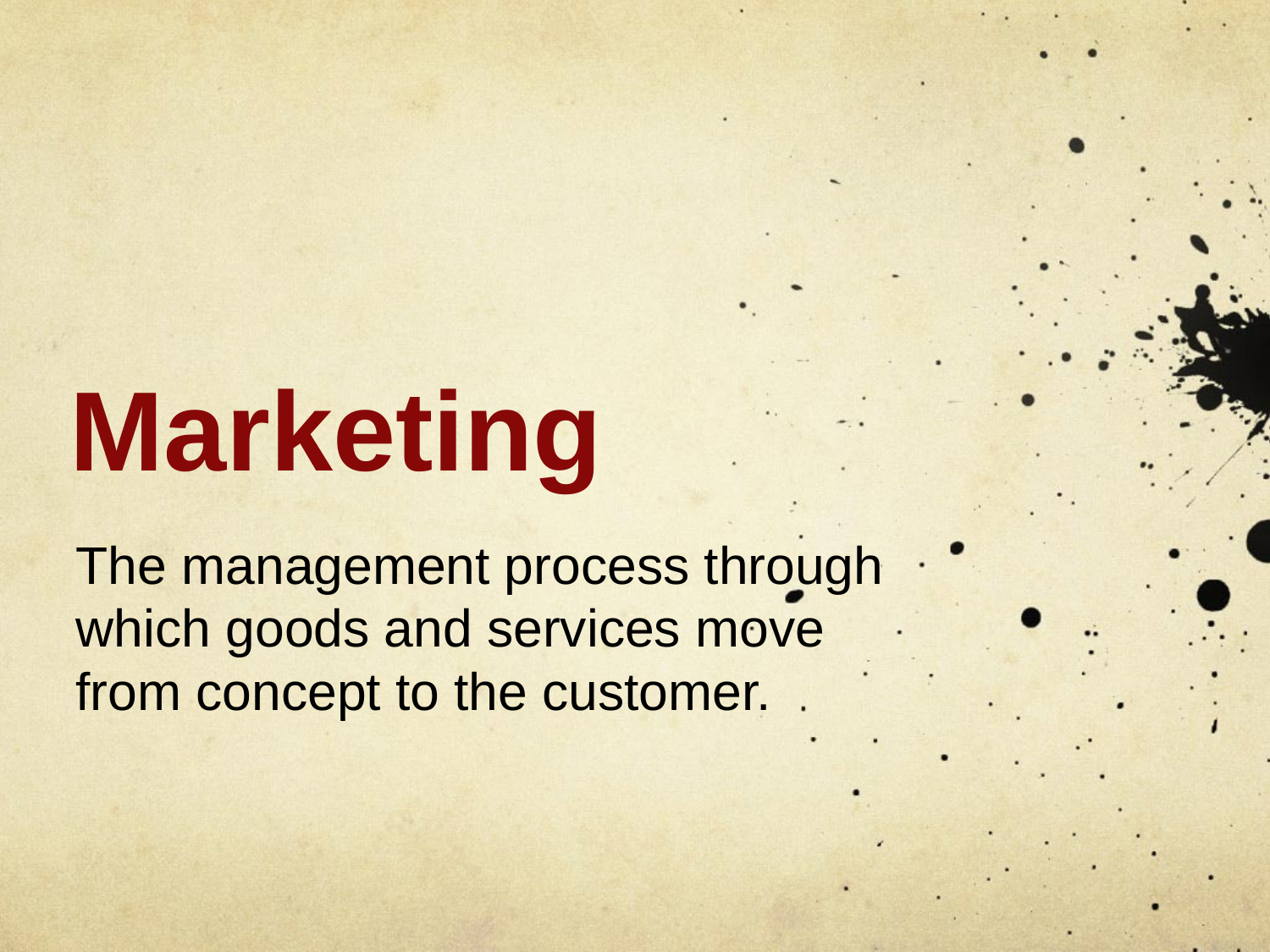

# Marketing
The management process through which goods and services move from concept to the customer.